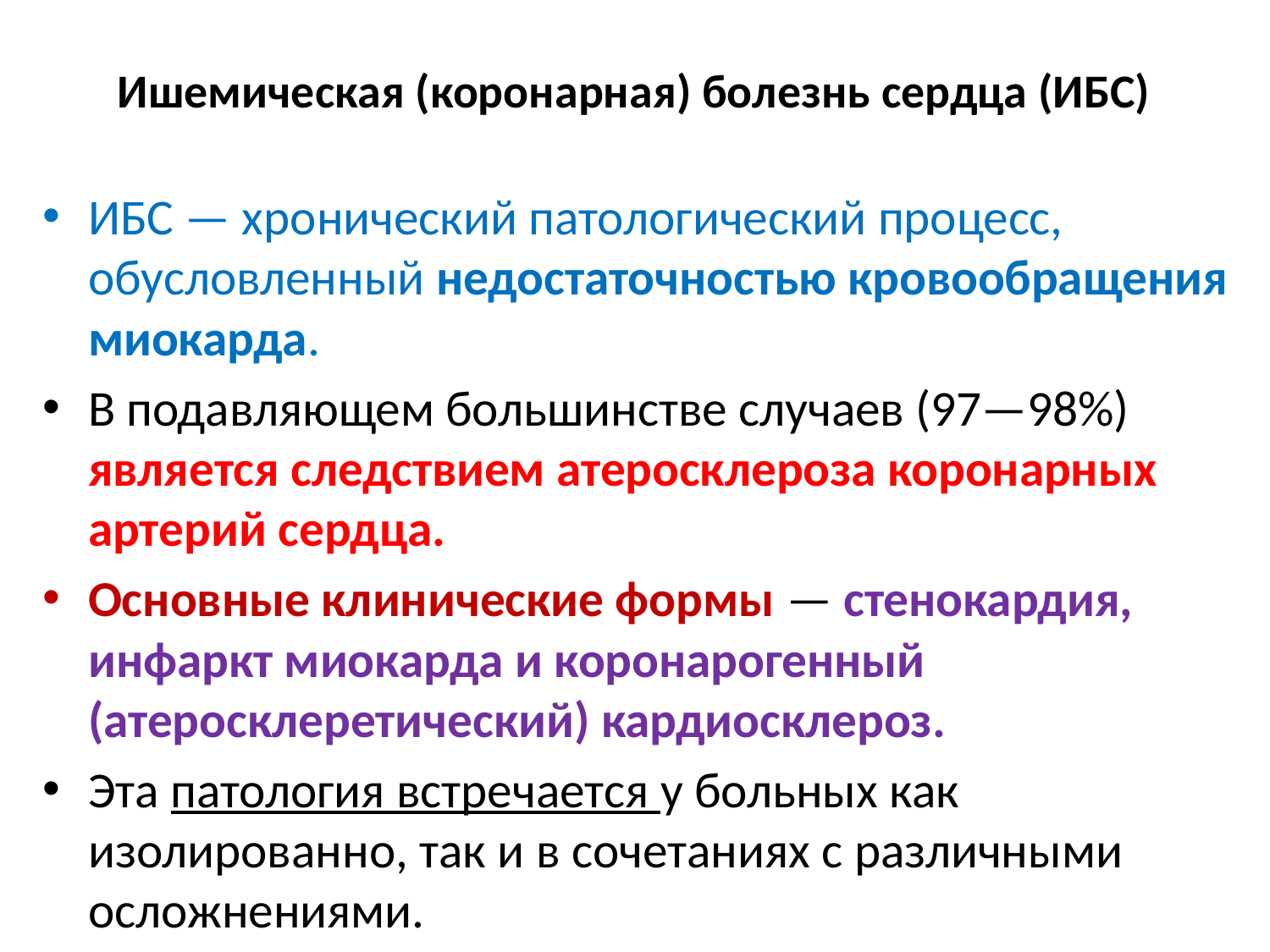

# Ишемическая (коронарная) болезнь сердца (ИБС)
ИБС — хронический патологический процесс, обусловленный недостаточностью кровообращения миокарда.
В подавляющем большинстве случаев (97—98%) является следствием атеросклероза коронарных артерий сердца.
Основные клинические формы — стенокардия, инфаркт миокарда и коронарогенный (атеросклеретический) кардиосклероз.
Эта патология встречается у больных как изолированно, так и в сочетаниях с различными осложнениями.